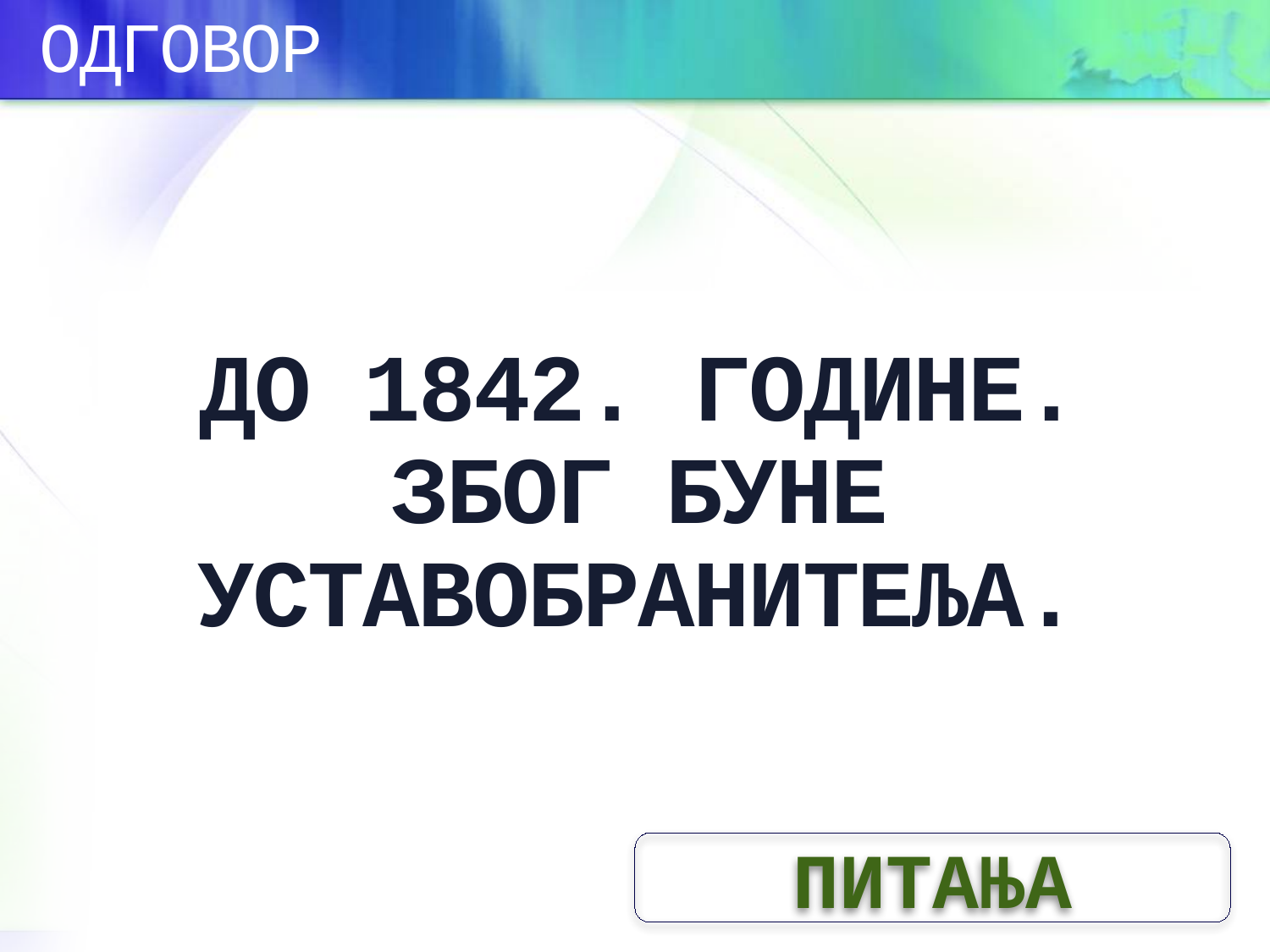

ОДГОВОР
ДО 1842. ГОДИНЕ. ЗБОГ БУНЕ УСТАВОБРАНИТЕЉА.
ПИТАЊА